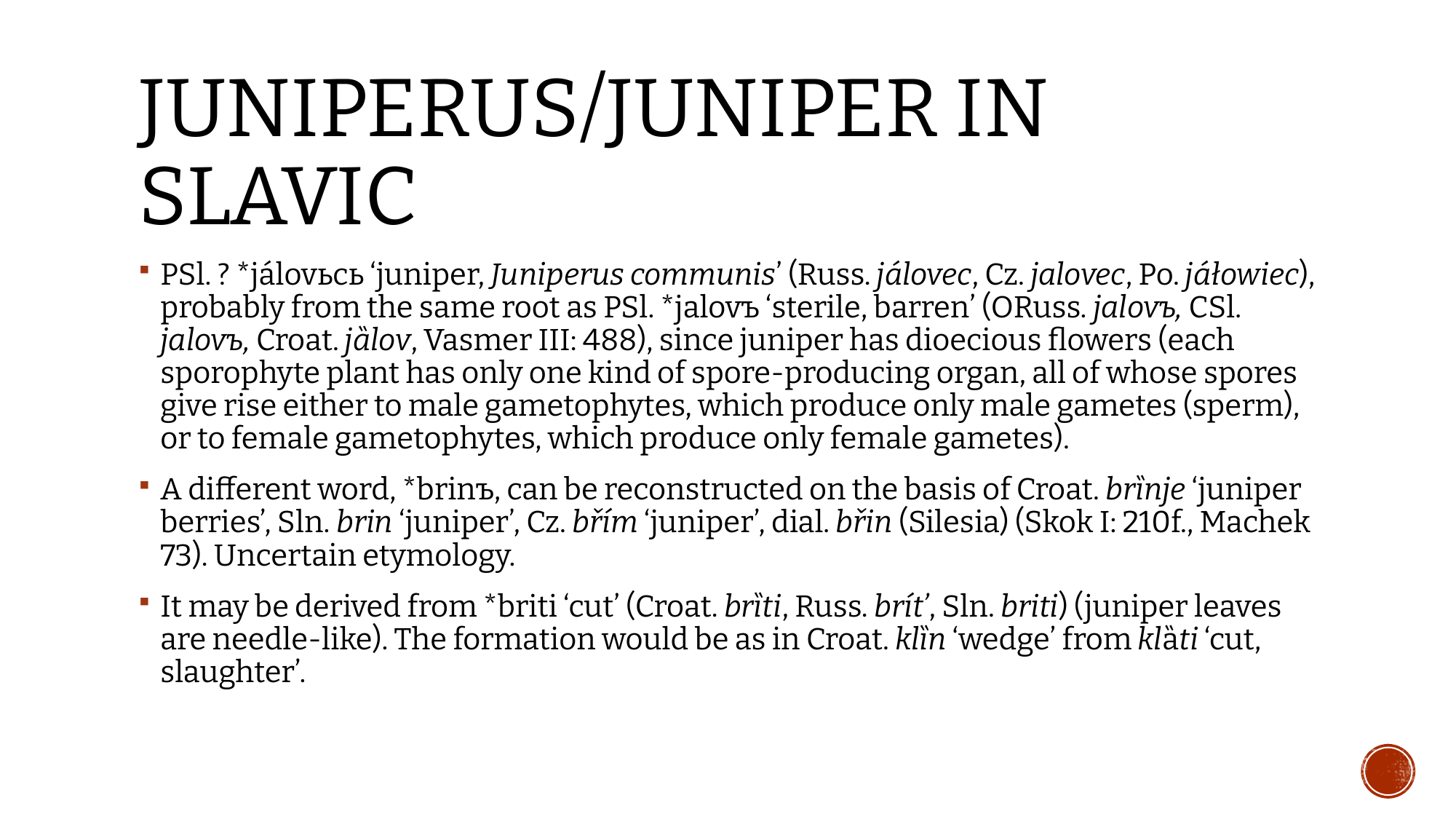

# JUNIPERUS/Juniper in slavic
PSl. ? *jálovьcь ‘juniper, Juniperus communis’ (Russ. jálovec, Cz. jalovec, Po. jáłowiec), probably from the same root as PSl. *jalovъ ‘sterile, barren’ (ORuss. jalovъ, CSl. jalovъ, Croat. jȁlov, Vasmer III: 488), since juniper has dioecious flowers (each sporophyte plant has only one kind of spore-producing organ, all of whose spores give rise either to male gametophytes, which produce only male gametes (sperm), or to female gametophytes, which produce only female gametes).
A different word, *brinъ, can be reconstructed on the basis of Croat. brȉnje ‘juniper berries’, Sln. brin ‘juniper’, Cz. břím ‘juniper’, dial. břin (Silesia) (Skok I: 210f., Machek 73). Uncertain etymology.
It may be derived from *briti ‘cut’ (Croat. brȉti, Russ. brít’, Sln. briti) (juniper leaves are needle-like). The formation would be as in Croat. klȉn ‘wedge’ from klȁti ‘cut, slaughter’.